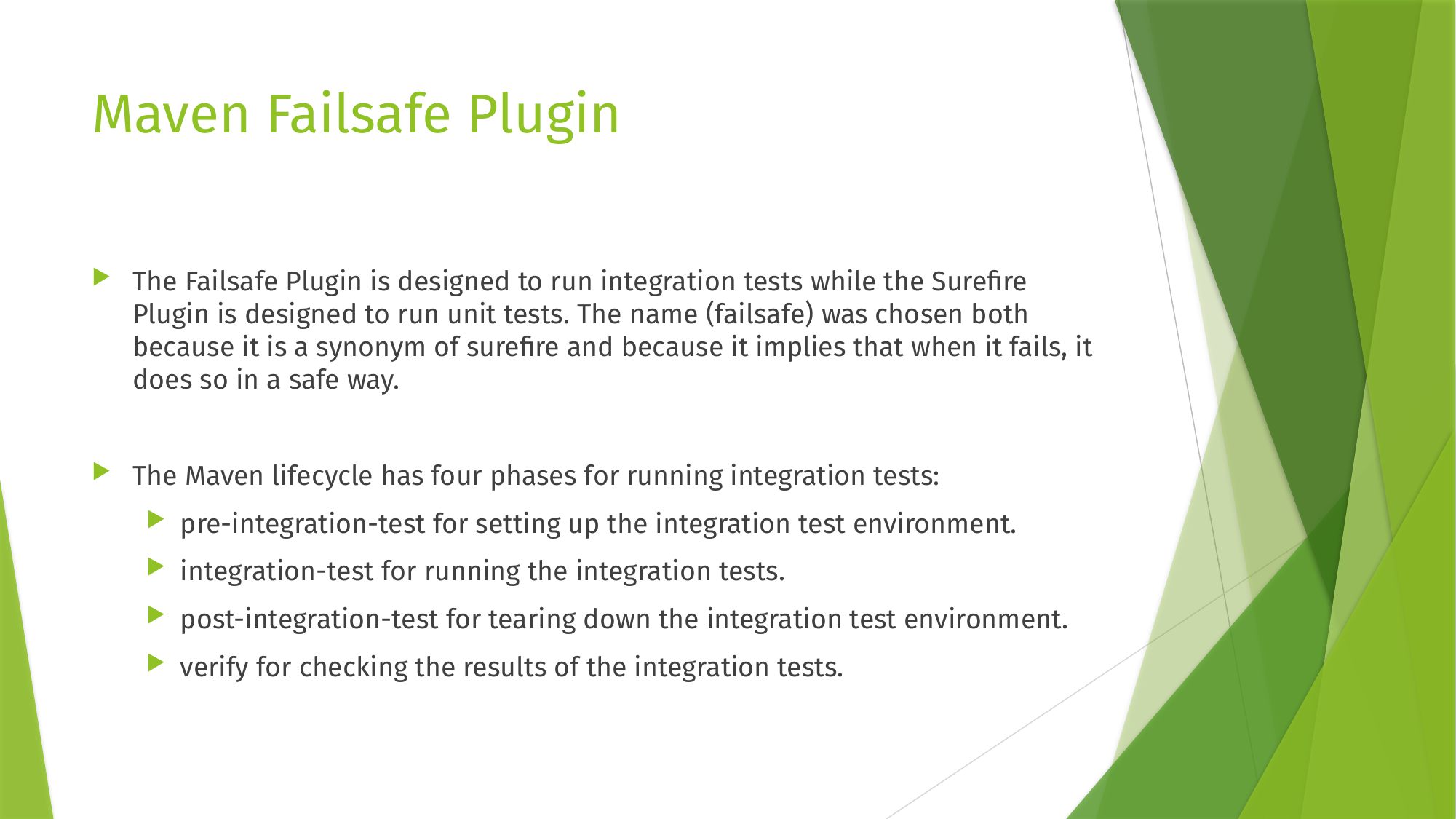

# Maven Failsafe Plugin
The Failsafe Plugin is designed to run integration tests while the Surefire Plugin is designed to run unit tests. The name (failsafe) was chosen both because it is a synonym of surefire and because it implies that when it fails, it does so in a safe way.

The Maven lifecycle has four phases for running integration tests:
pre-integration-test for setting up the integration test environment.
integration-test for running the integration tests.
post-integration-test for tearing down the integration test environment.
verify for checking the results of the integration tests.